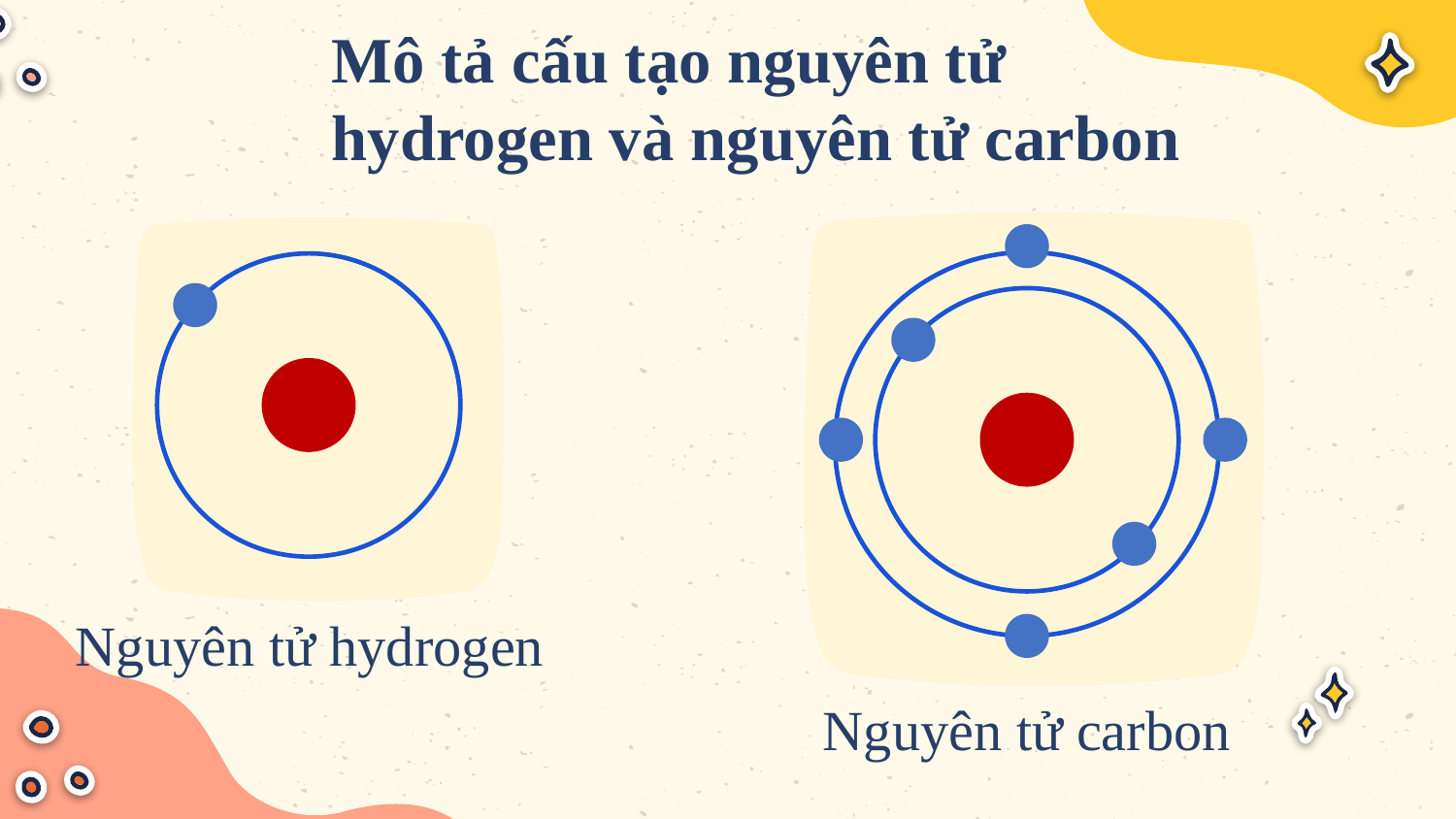

Mô tả cấu tạo nguyên tử hydrogen và nguyên tử carbon

Nguyên tử hydrogen

Nguyên tử carbon